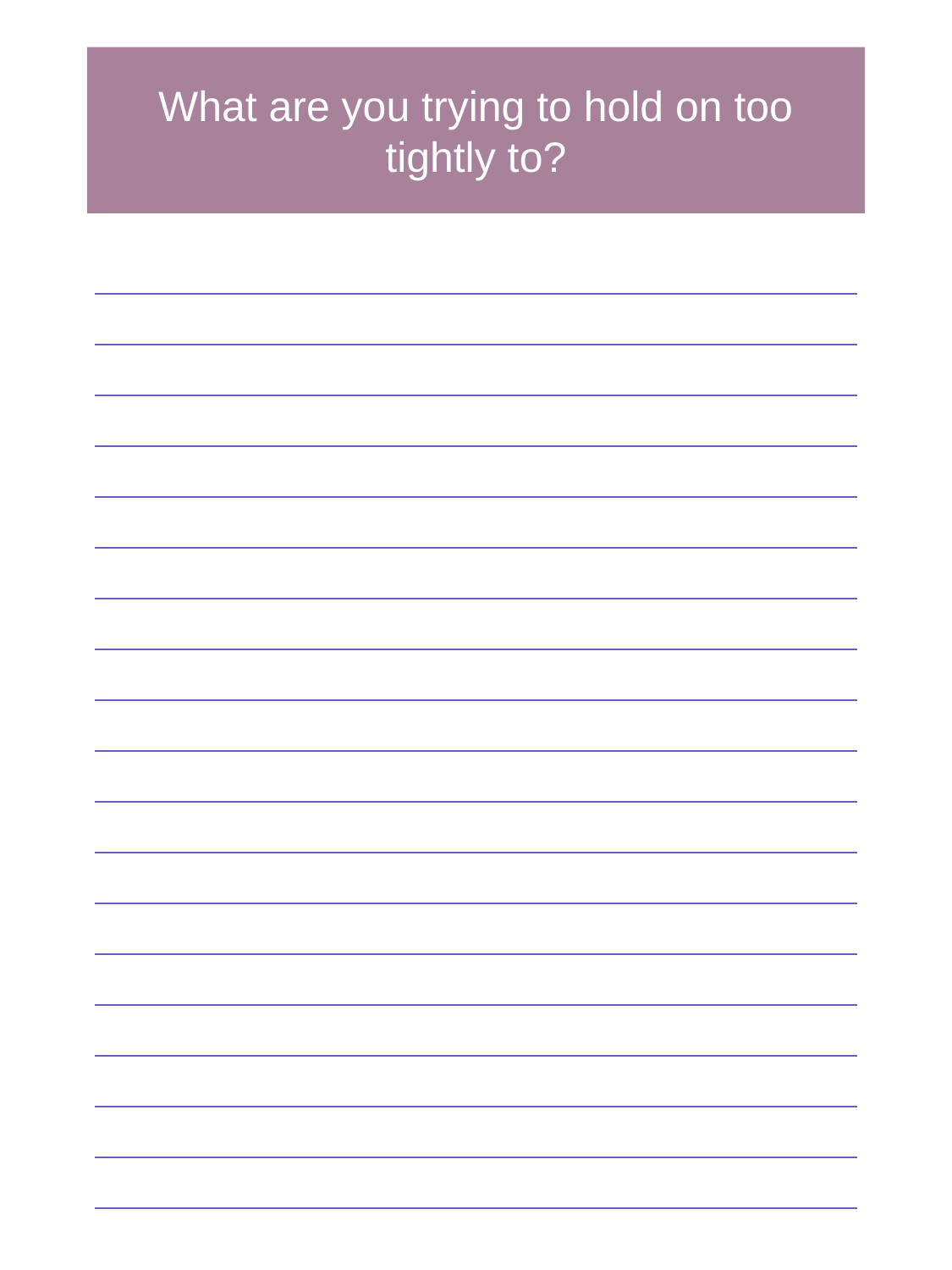

What are you trying to hold on too tightly to?
|  |
| --- |
|  |
|  |
|  |
|  |
|  |
|  |
|  |
|  |
|  |
|  |
|  |
|  |
|  |
|  |
|  |
|  |
|  |